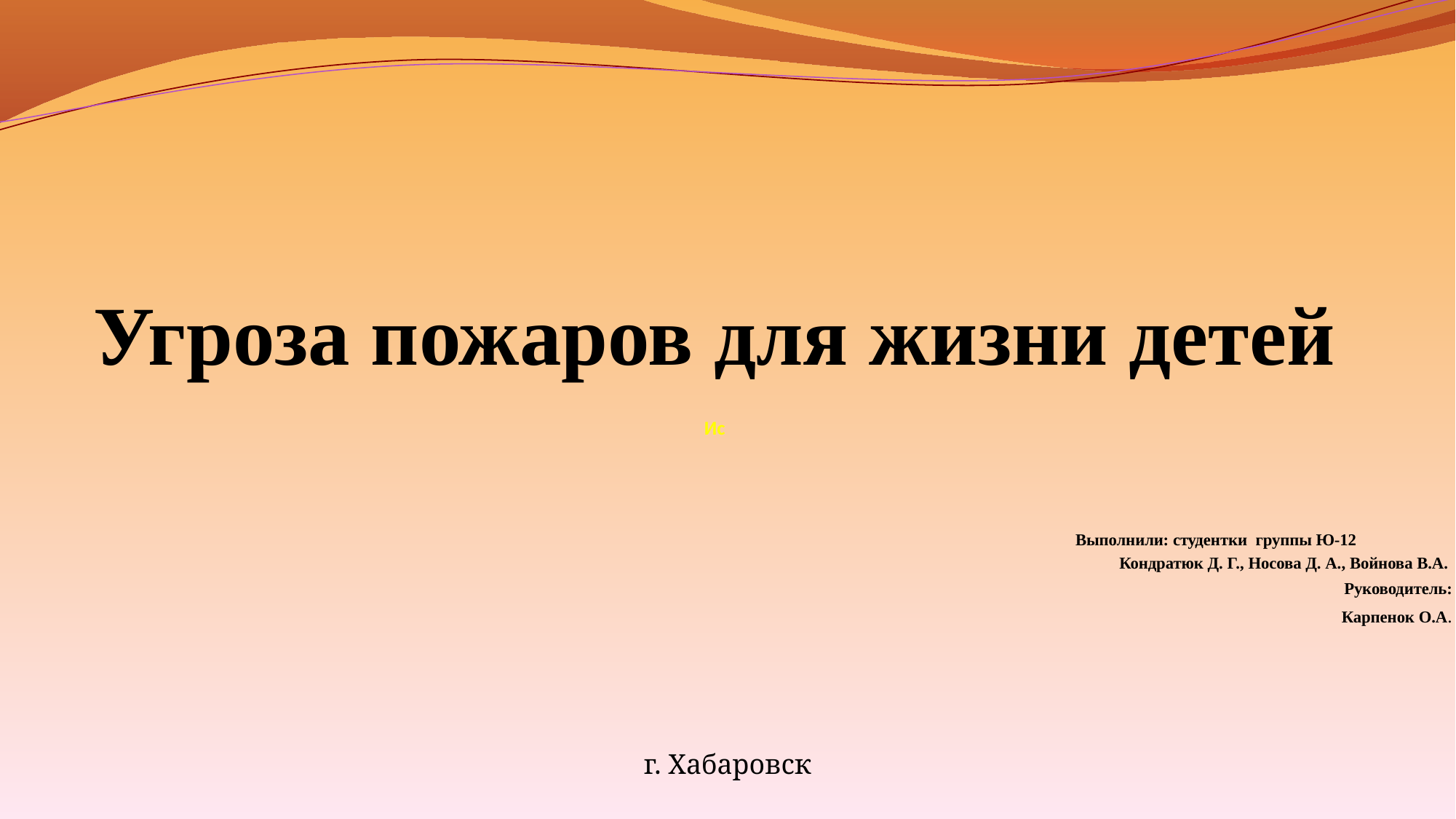

# Угроза пожаров для жизни детей Ис

                                                                 Выполнили: студентки  группы Ю-12                                                                                               Кондратюк Д. Г., Носова Д. А., Войнова В.А.
                                                             Руководитель:
Карпенок О.А.

г. Хабаровск